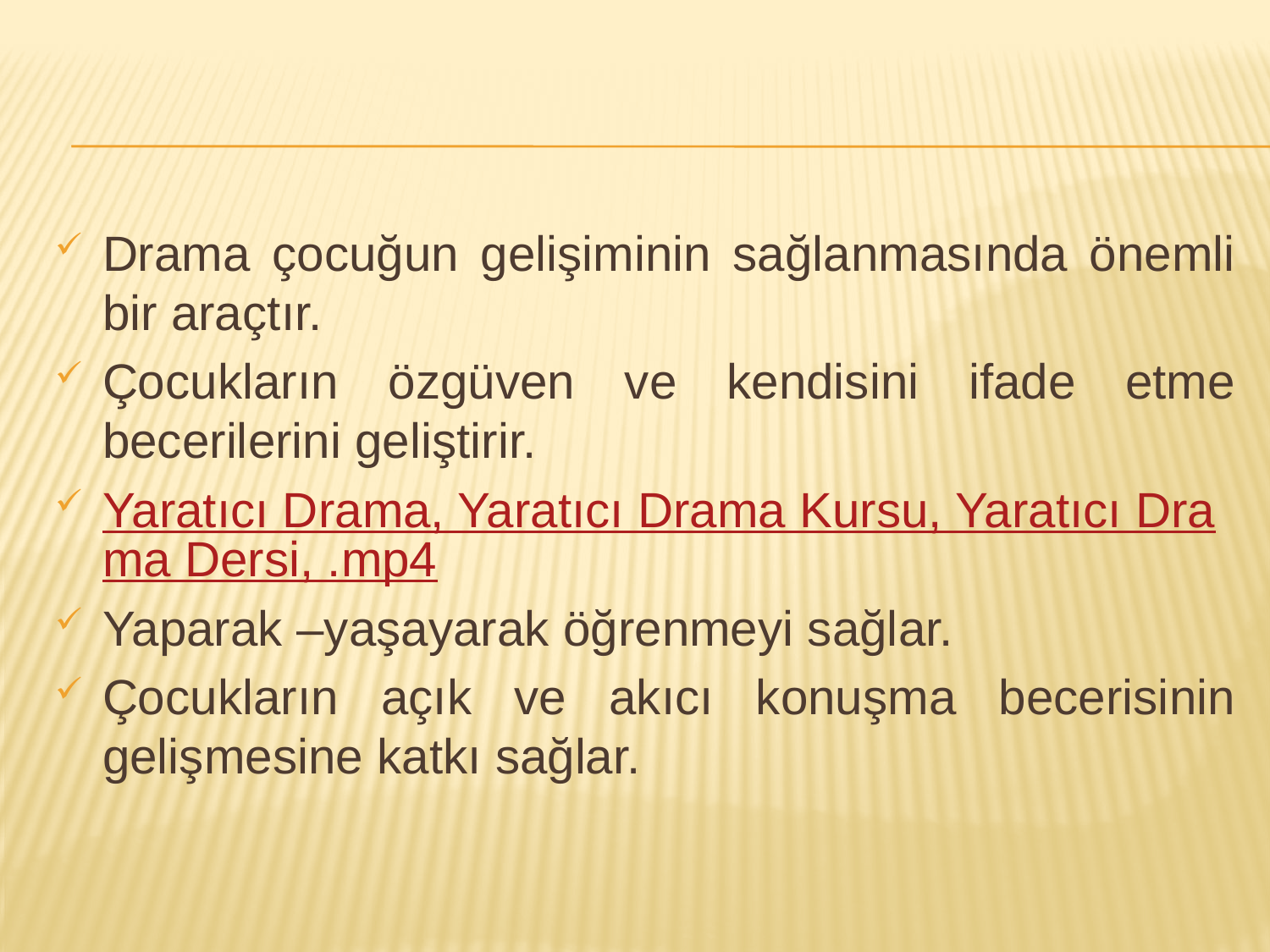

#
Drama çocuğun gelişiminin sağlanmasında önemli bir araçtır.
Çocukların özgüven ve kendisini ifade etme becerilerini geliştirir.
Yaratıcı Drama, Yaratıcı Drama Kursu, Yaratıcı Drama Dersi, .mp4
Yaparak –yaşayarak öğrenmeyi sağlar.
Çocukların açık ve akıcı konuşma becerisinin gelişmesine katkı sağlar.